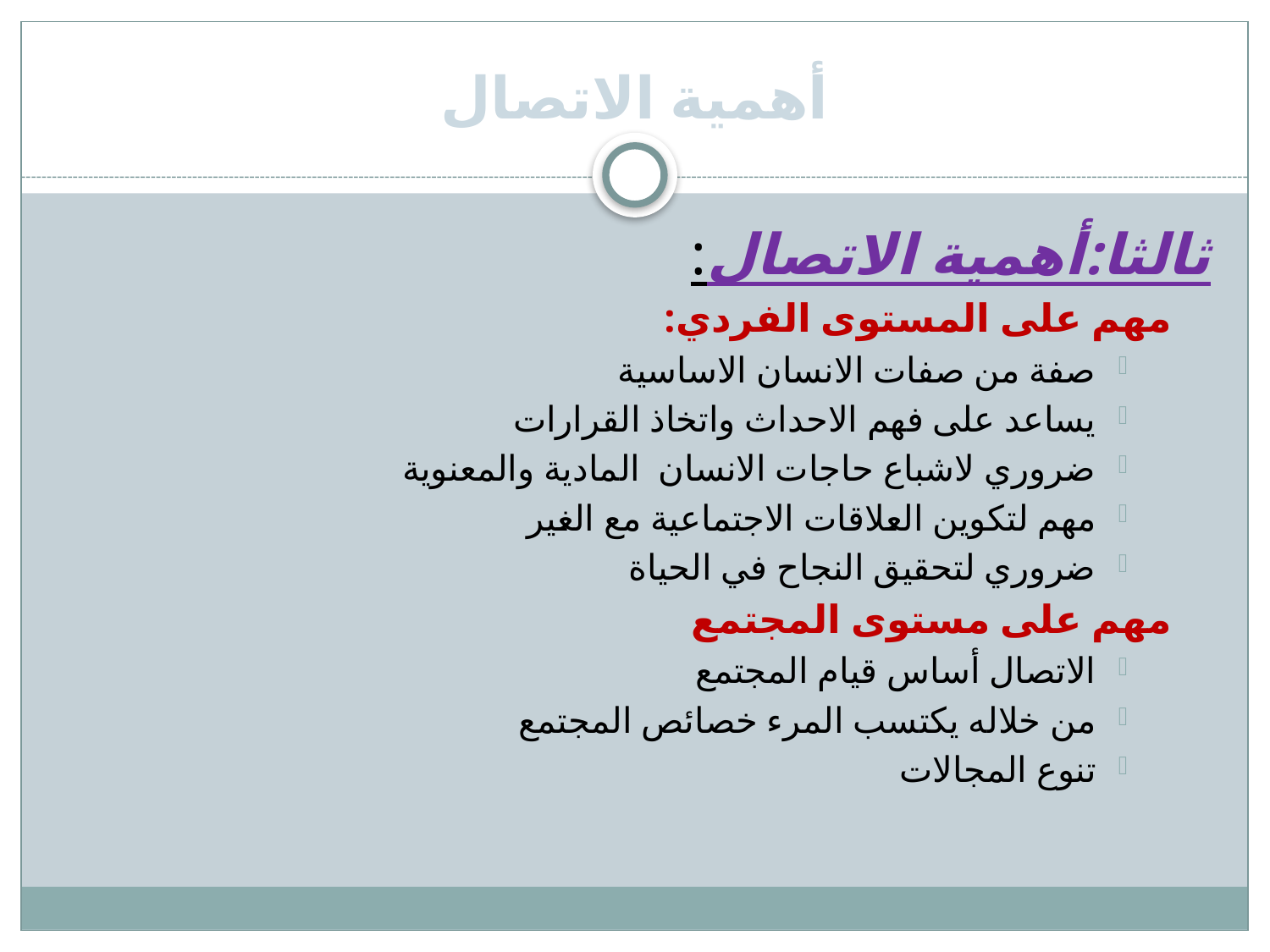

# أهمية الاتصال
ثالثا:أهمية الاتصال:
مهم على المستوى الفردي:
صفة من صفات الانسان الاساسية
يساعد على فهم الاحداث واتخاذ القرارات
ضروري لاشباع حاجات الانسان  المادية والمعنوية
مهم لتكوين العلاقات الاجتماعية مع الغير
ضروري لتحقيق النجاح في الحياة
مهم على مستوى المجتمع
الاتصال أساس قيام المجتمع
من خلاله يكتسب المرء خصائص المجتمع
تنوع المجالات